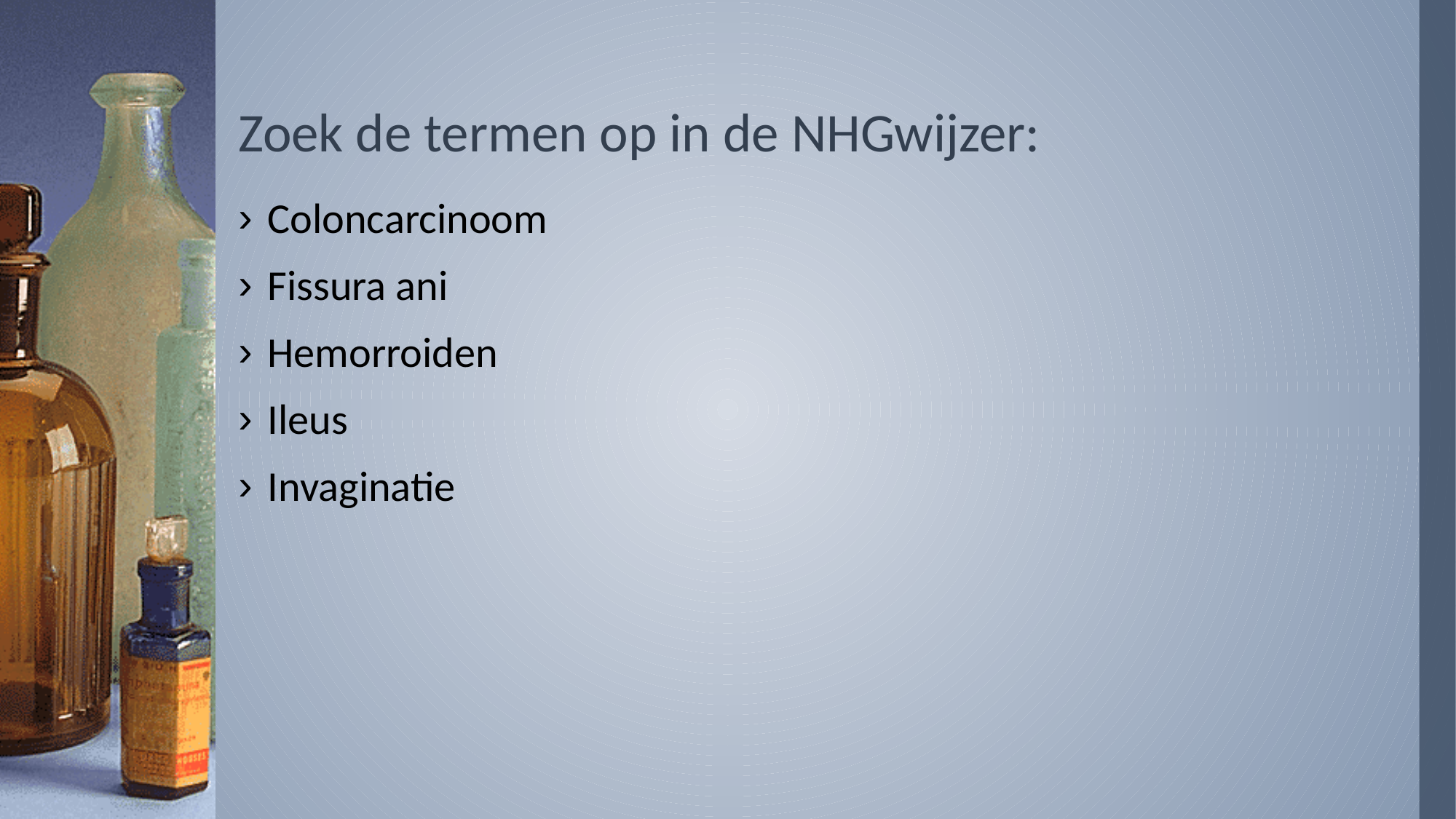

# Zoek de termen op in de NHGwijzer:
Coloncarcinoom
Fissura ani
Hemorroiden
Ileus
Invaginatie